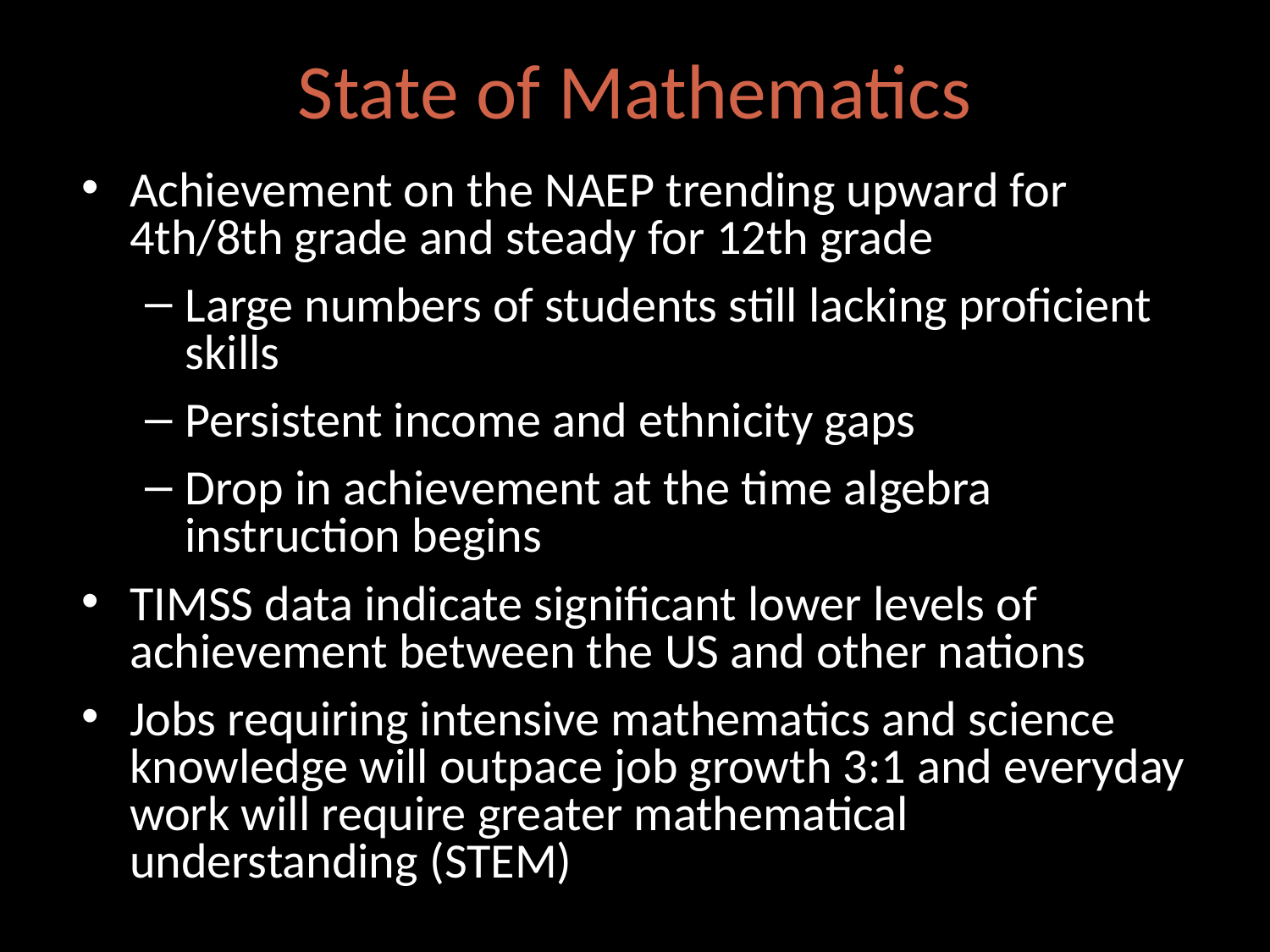

# State of Mathematics
Achievement on the NAEP trending upward for 4th/8th grade and steady for 12th grade
Large numbers of students still lacking proficient skills
Persistent income and ethnicity gaps
Drop in achievement at the time algebra instruction begins
TIMSS data indicate significant lower levels of achievement between the US and other nations
Jobs requiring intensive mathematics and science knowledge will outpace job growth 3:1 and everyday work will require greater mathematical understanding (STEM)